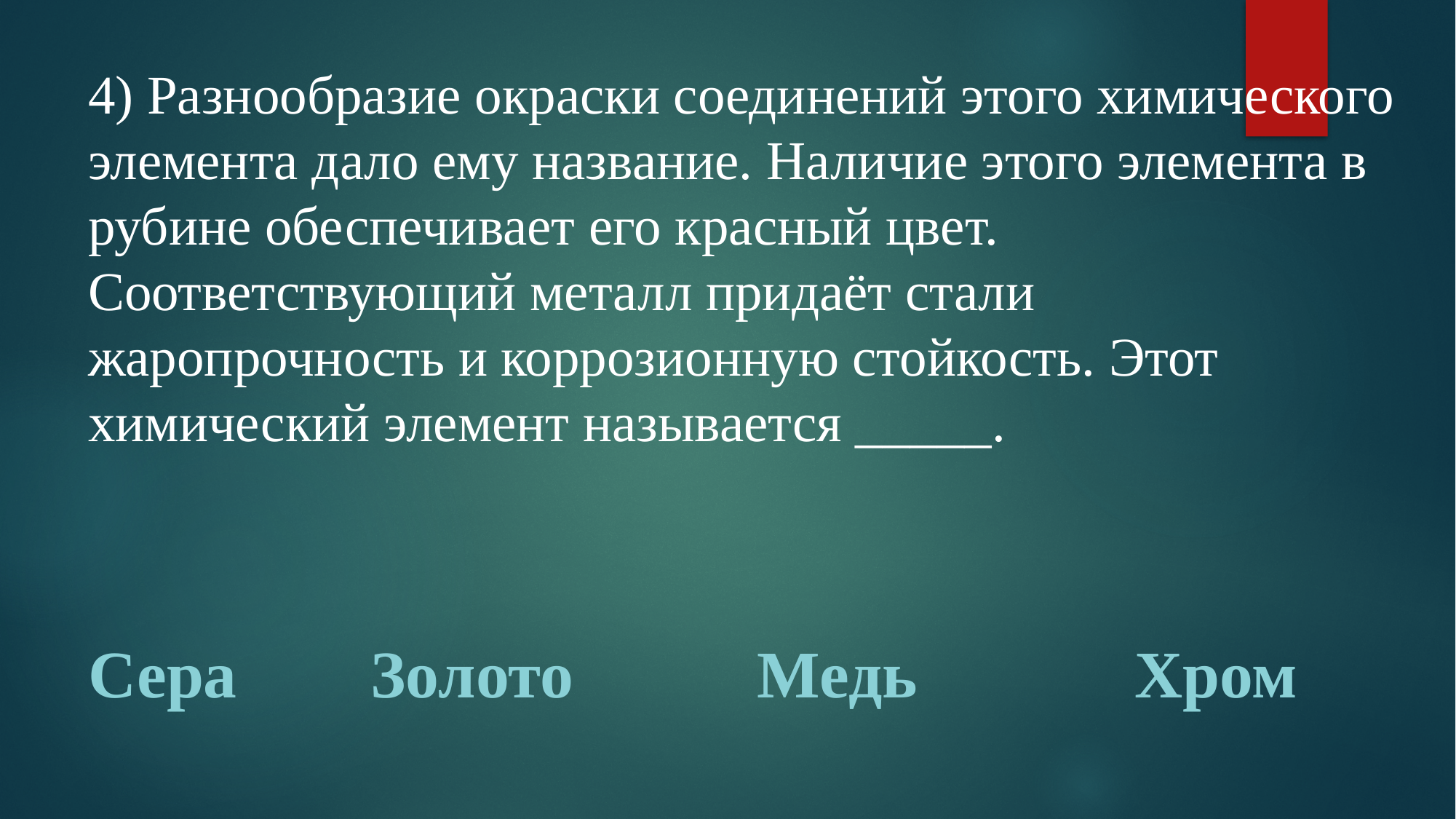

# 4) Разнообразие окраски соединений этого химического элемента дало ему название. Наличие этого элемента в рубине обеспечивает его красный цвет. Соответствующий металл придаёт стали жаропрочность и коррозионную стойкость. Этот химический элемент называется _____. Сера        Золото           Медь             Хром